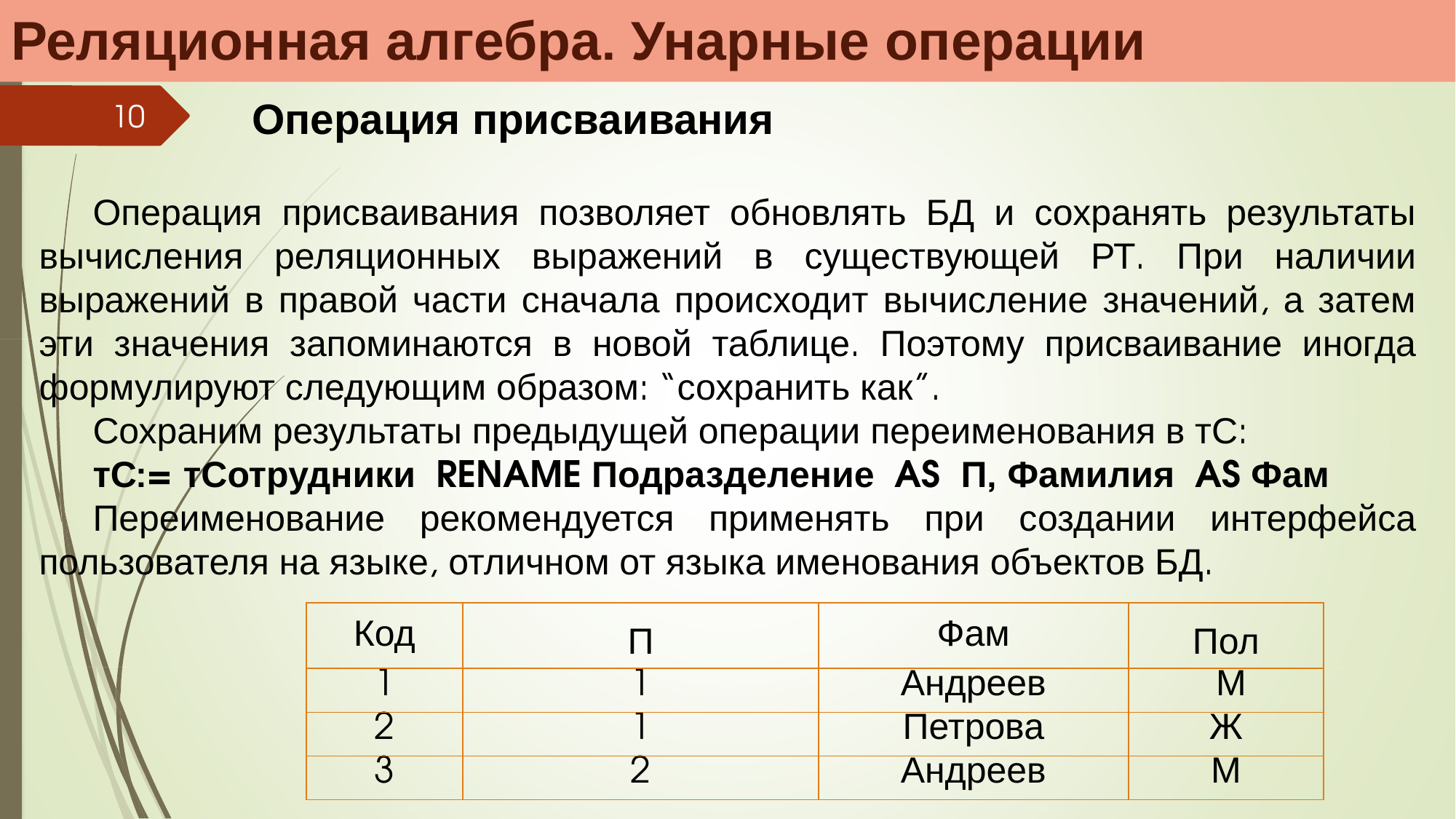

Реляционная алгебра. Унарные операции
Операция присваивания
10
Операция присваивания позволяет обновлять БД и сохранять результаты вычисления реляционных выражений в существующей РТ. При наличии выражений в правой части сначала происходит вычисление значений, а затем эти значения запоминаются в новой таблице. Поэтому присваивание иногда формули­руют следующим образом: “сохранить как”.
Сохраним результаты предыдущей операции переименования в тС:
тС:= тСотрудники  RENAME Подразделение  AS  П, Фамилия  AS Фам
Переименование рекомендуется применять при создании интерфейса пользователя на языке, отличном от языка именования объектов БД.

| Код | П | Фам | Пол |
| --- | --- | --- | --- |
| 1 | 1 | Андреев | М |
| 2 | 1 | Петрова | Ж |
| 3 | 2 | Андреев | М |